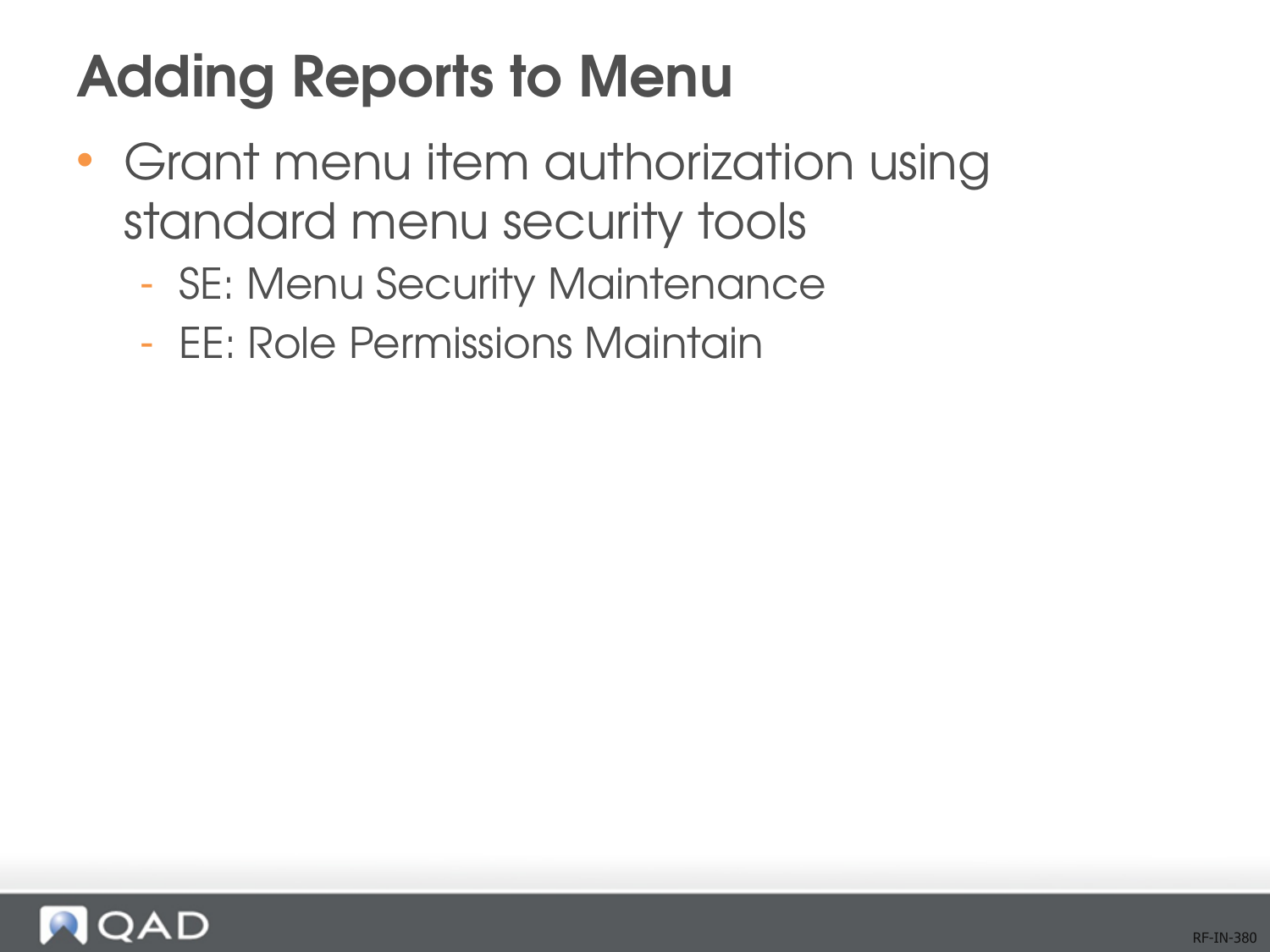

# Adding Reports to Menu
Grant menu item authorization using standard menu security tools
SE: Menu Security Maintenance
EE: Role Permissions Maintain
RF-IN-380